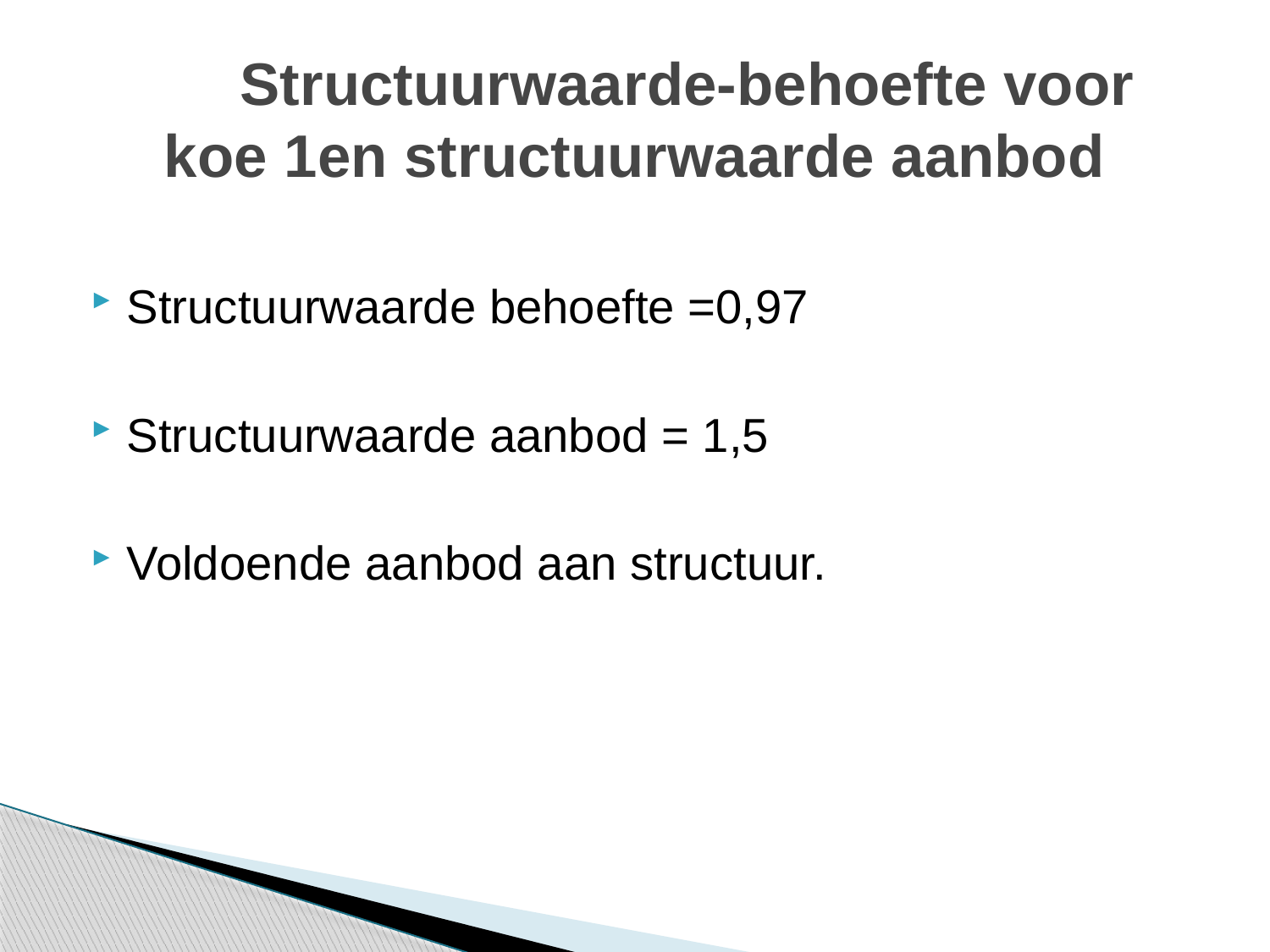

# Structuurwaarde-behoefte voor koe 1en structuurwaarde aanbod

Structuurwaarde behoefte =0,97

Structuurwaarde aanbod = 1,5

Voldoende aanbod aan structuur.